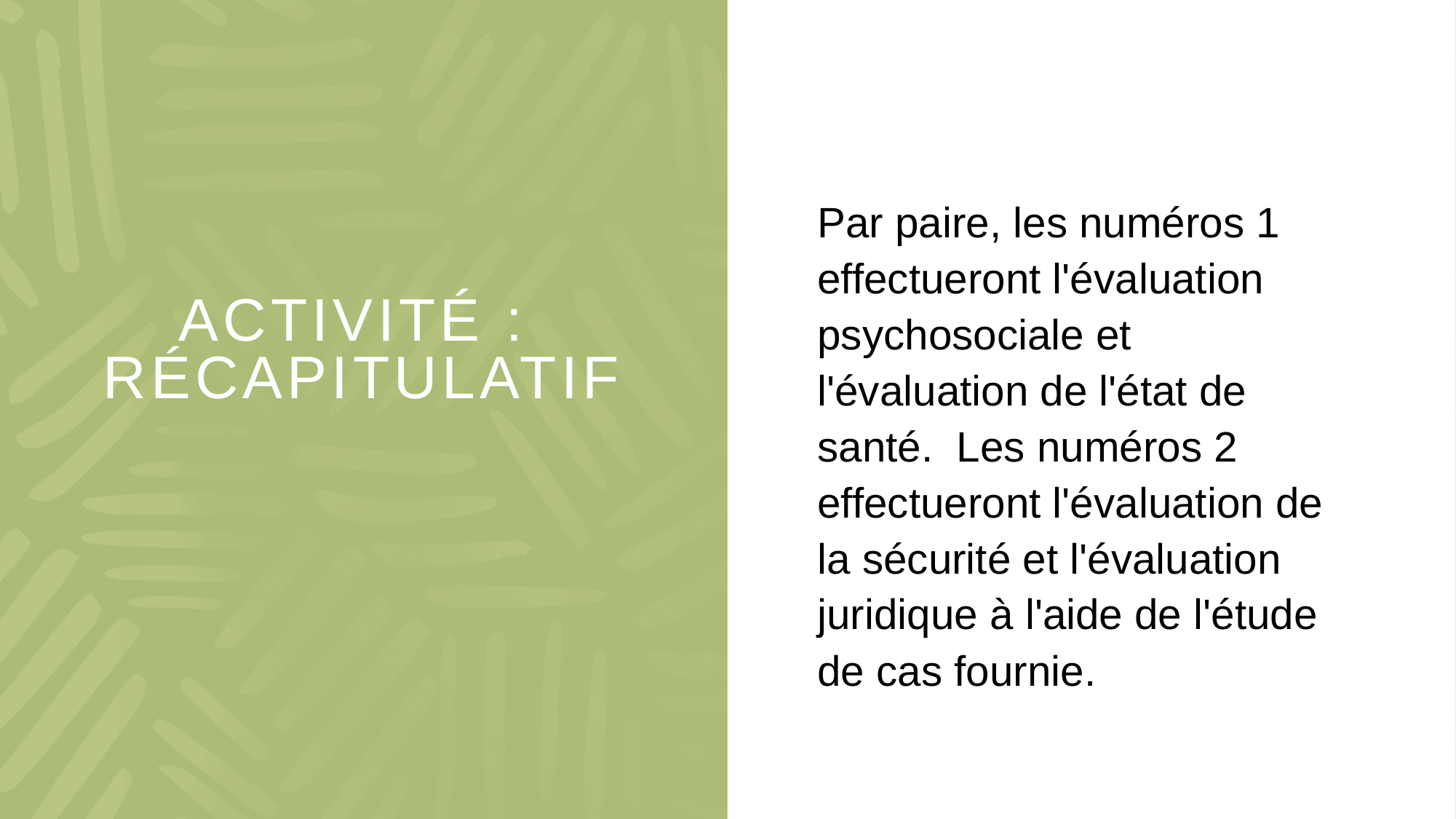

Par paire, les numéros 1 effectueront l'évaluation psychosociale et l'évaluation de l'état de santé.  Les numéros 2 effectueront l'évaluation de la sécurité et l'évaluation juridique à l'aide de l'étude de cas fournie.
# Activité : Récapitulatif